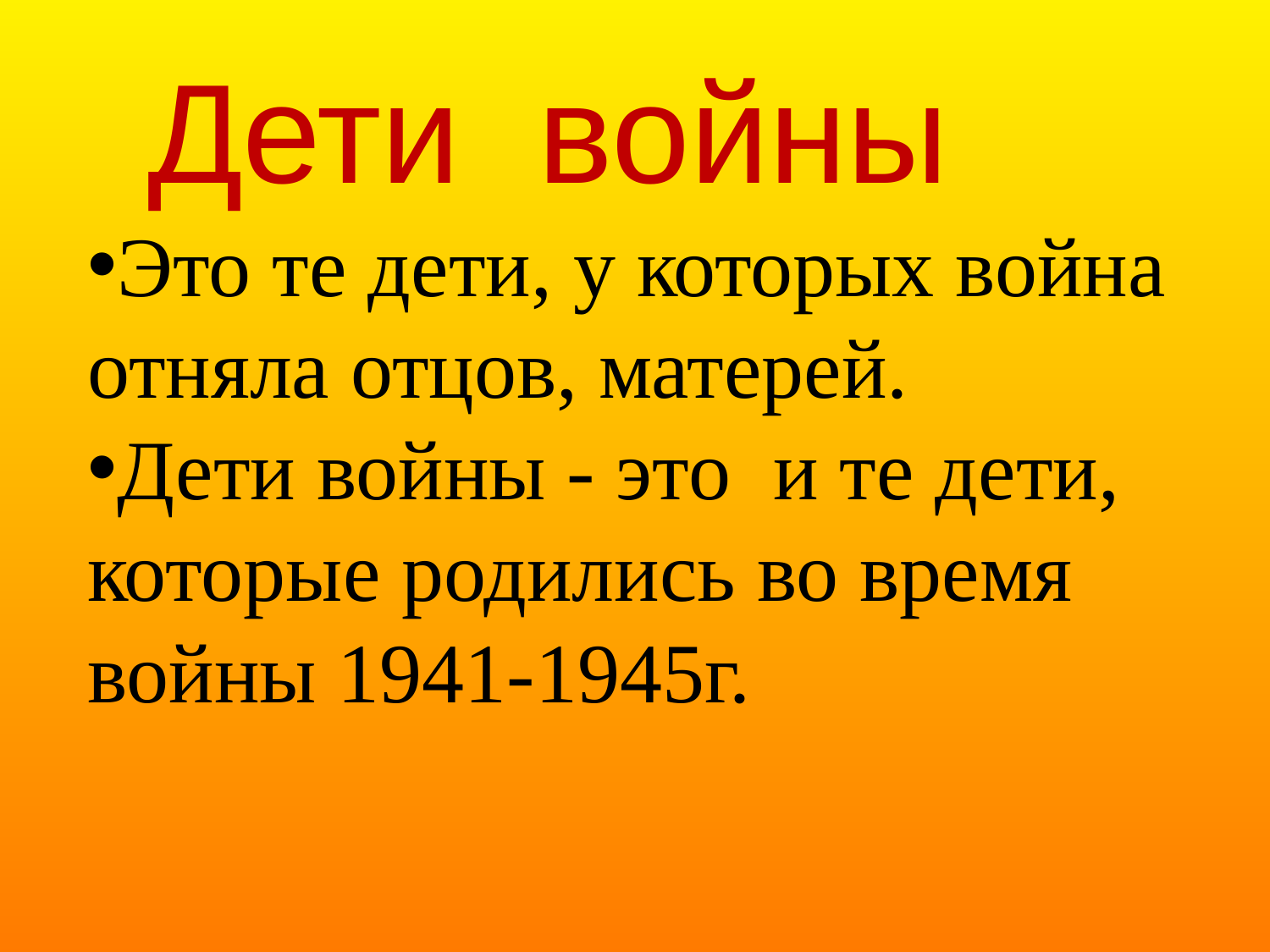

Дети  войны
Это те дети, у которых война отняла отцов, матерей.
Дети войны - это  и те дети, которые родились во время войны 1941-1945г.